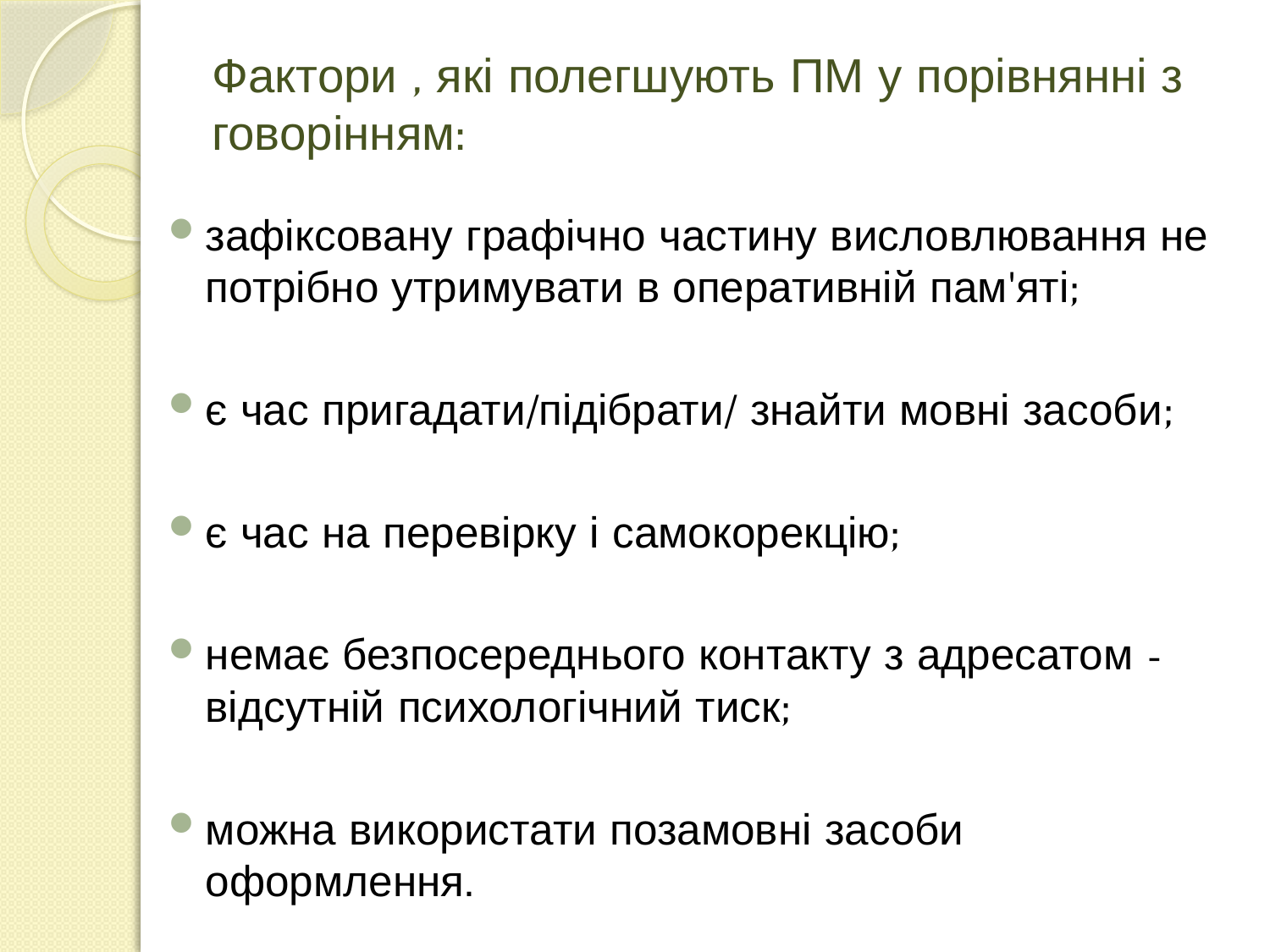

# Фактори , які полегшують ПМ у порівнянні з говорінням:
зафіксовану графічно частину висловлювання не потрібно утримувати в оперативній пам'яті;

є час пригадати/підібрати/ знайти мовні засоби;

є час на перевірку і самокорекцію;

немає безпосереднього контакту з адресатом - відсутній психологічний тиск;

можна використати позамовні засоби оформлення.